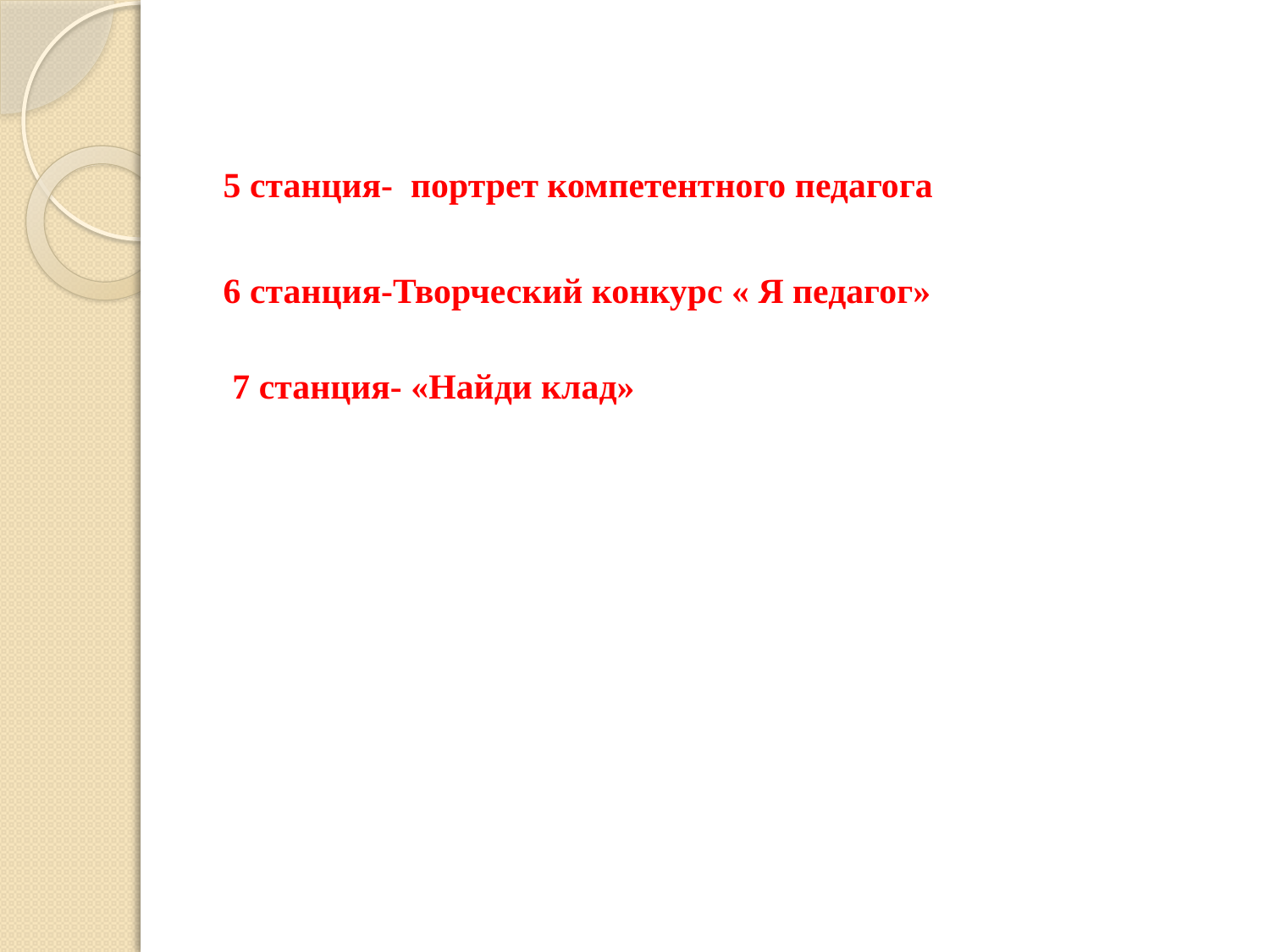

5 станция-  портрет компетентного педагога

6 станция-Творческий конкурс « Я педагог»
 7 станция- «Найди клад»